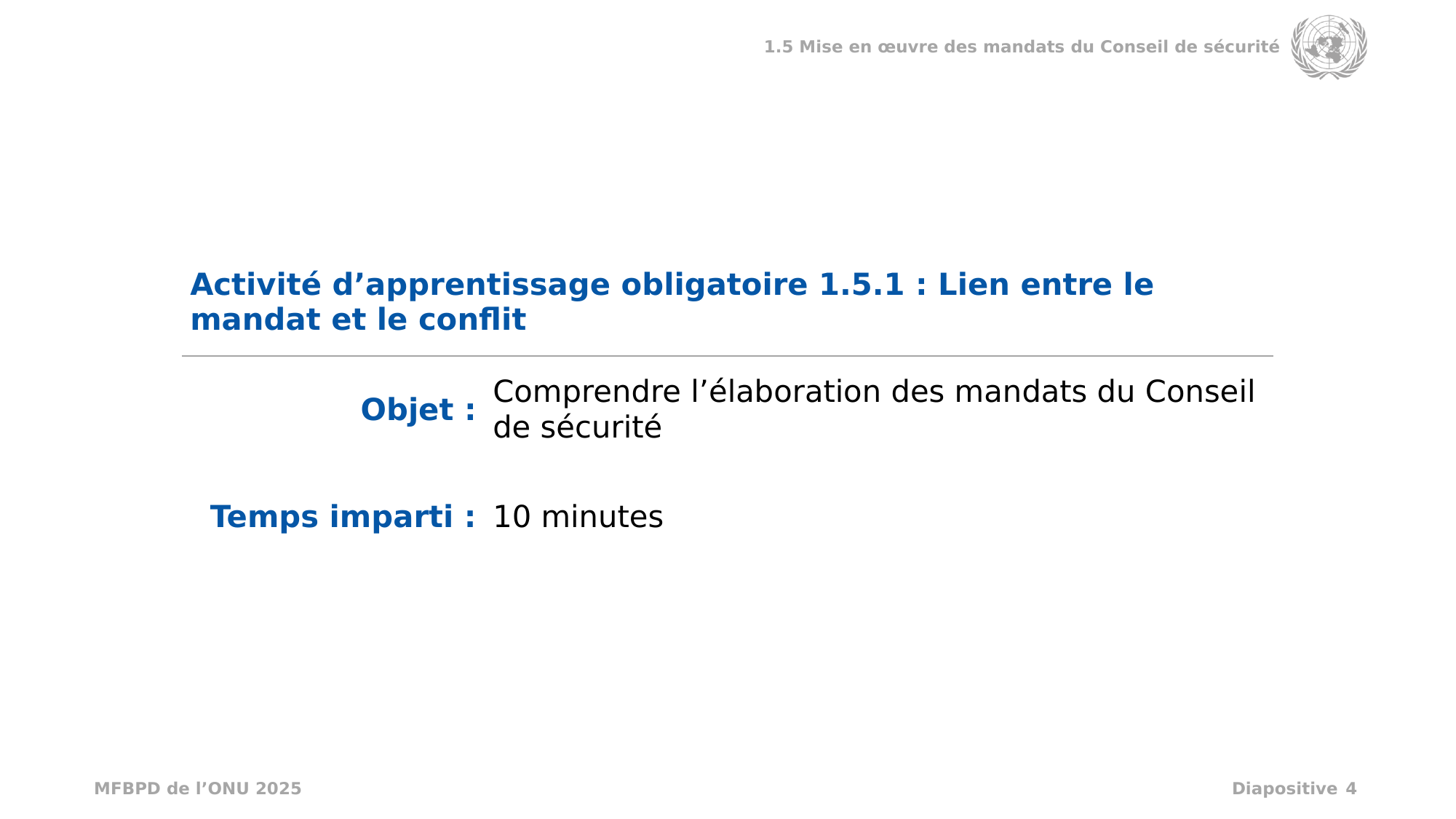

| Activité d’apprentissage obligatoire 1.5.1 : Lien entre le mandat et le conflit |  |
| --- | --- |
| Objet : | Comprendre l’élaboration des mandats du Conseil de sécurité |
| Temps imparti : | 10 minutes |